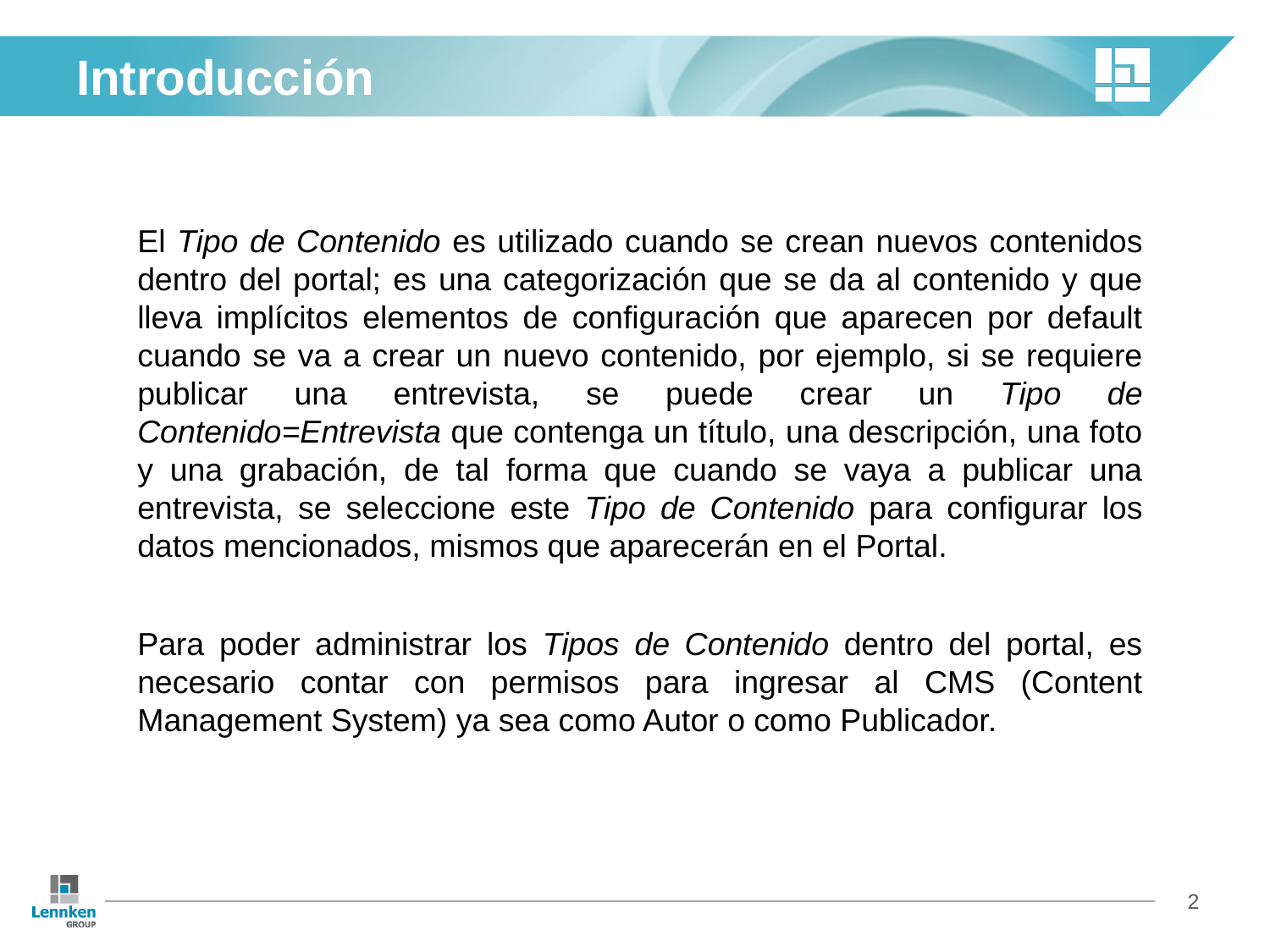

# Introducción
El Tipo de Contenido es utilizado cuando se crean nuevos contenidos dentro del portal; es una categorización que se da al contenido y que lleva implícitos elementos de configuración que aparecen por default cuando se va a crear un nuevo contenido, por ejemplo, si se requiere publicar una entrevista, se puede crear un Tipo de Contenido=Entrevista que contenga un título, una descripción, una foto y una grabación, de tal forma que cuando se vaya a publicar una entrevista, se seleccione este Tipo de Contenido para configurar los datos mencionados, mismos que aparecerán en el Portal.

Para poder administrar los Tipos de Contenido dentro del portal, es necesario contar con permisos para ingresar al CMS (Content Management System) ya sea como Autor o como Publicador.

2